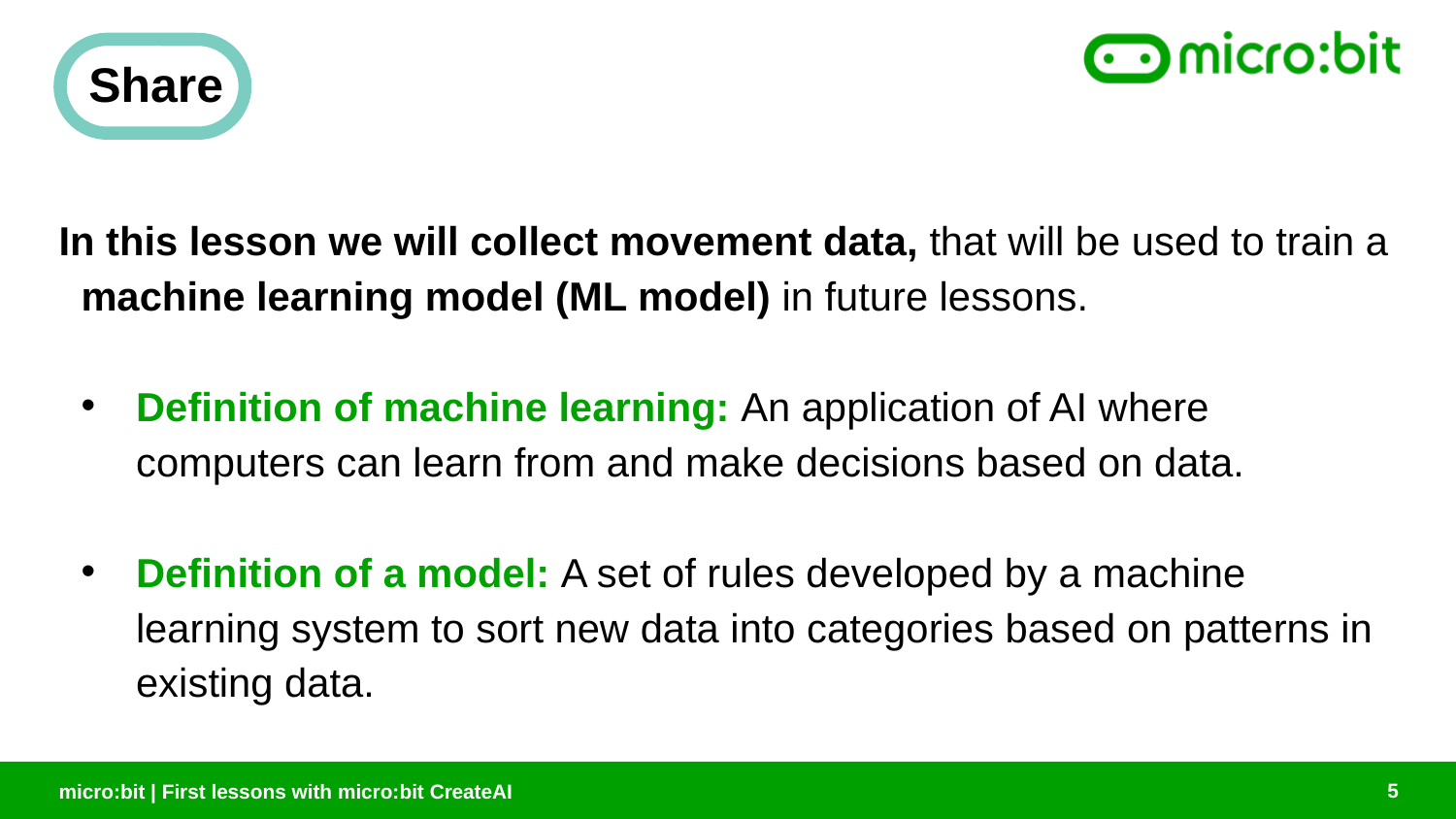

# Share page 3
Share

In this lesson we will collect movement data, that will be used to train a machine learning model (ML model) in future lessons.

Definition of machine learning: An application of AI where computers can learn from and make decisions based on data.

Definition of a model: A set of rules developed by a machine learning system to sort new data into categories based on patterns in existing data.